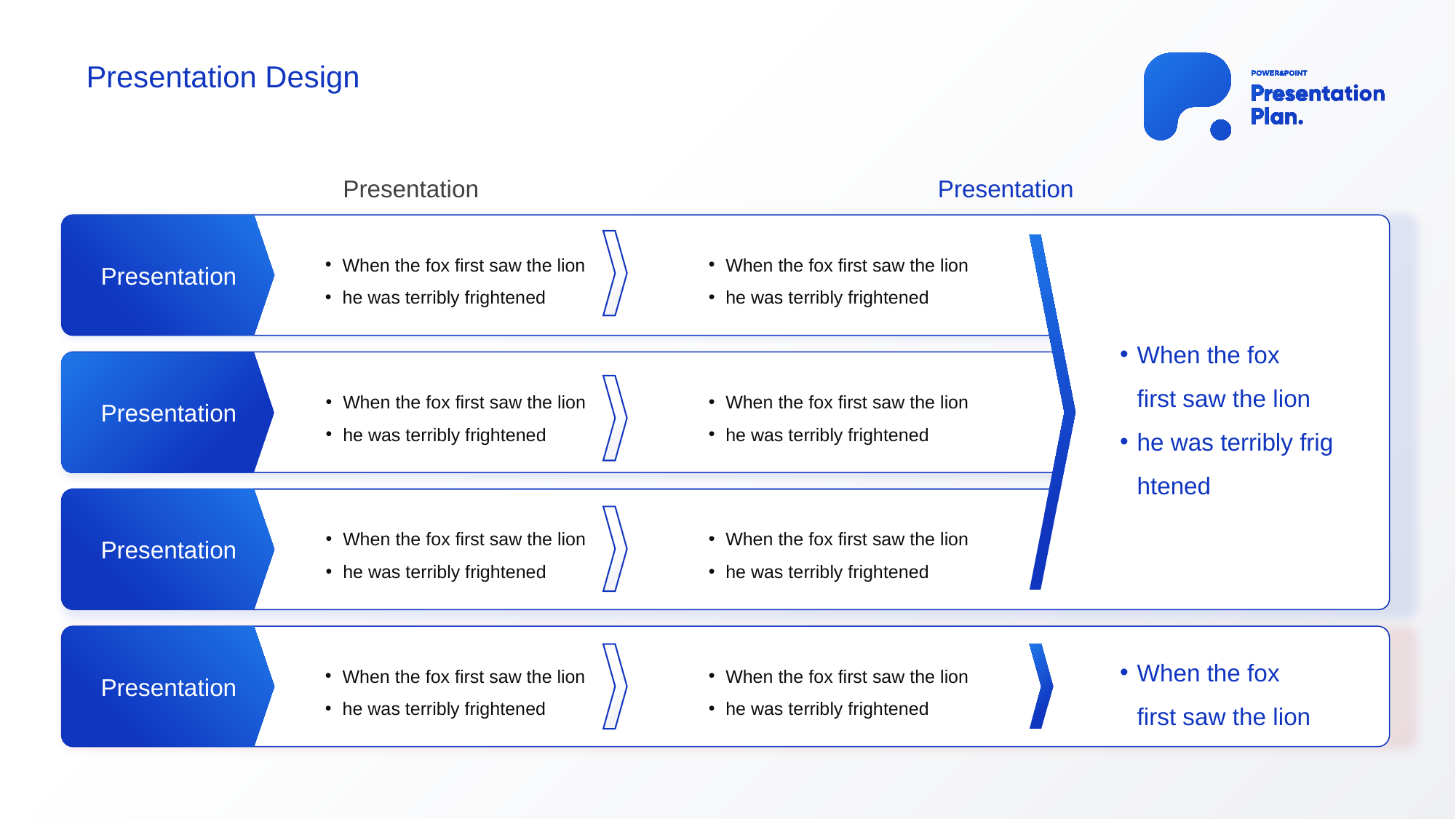

Presentation Design

Presentation
Presentation

When the fox first saw the lion
he was terribly frightened
When the fox first saw the lion
he was terribly frightened
Presentation
When the fox first saw the lion
he was terribly frightened

When the fox first saw the lion
he was terribly frightened
When the fox first saw the lion
he was terribly frightened

Presentation

When the fox first saw the lion
he was terribly frightened
When the fox first saw the lion
he was terribly frightened
Presentation

When the fox first saw the lion

When the fox first saw the lion
he was terribly frightened
When the fox first saw the lion
he was terribly frightened
Presentation